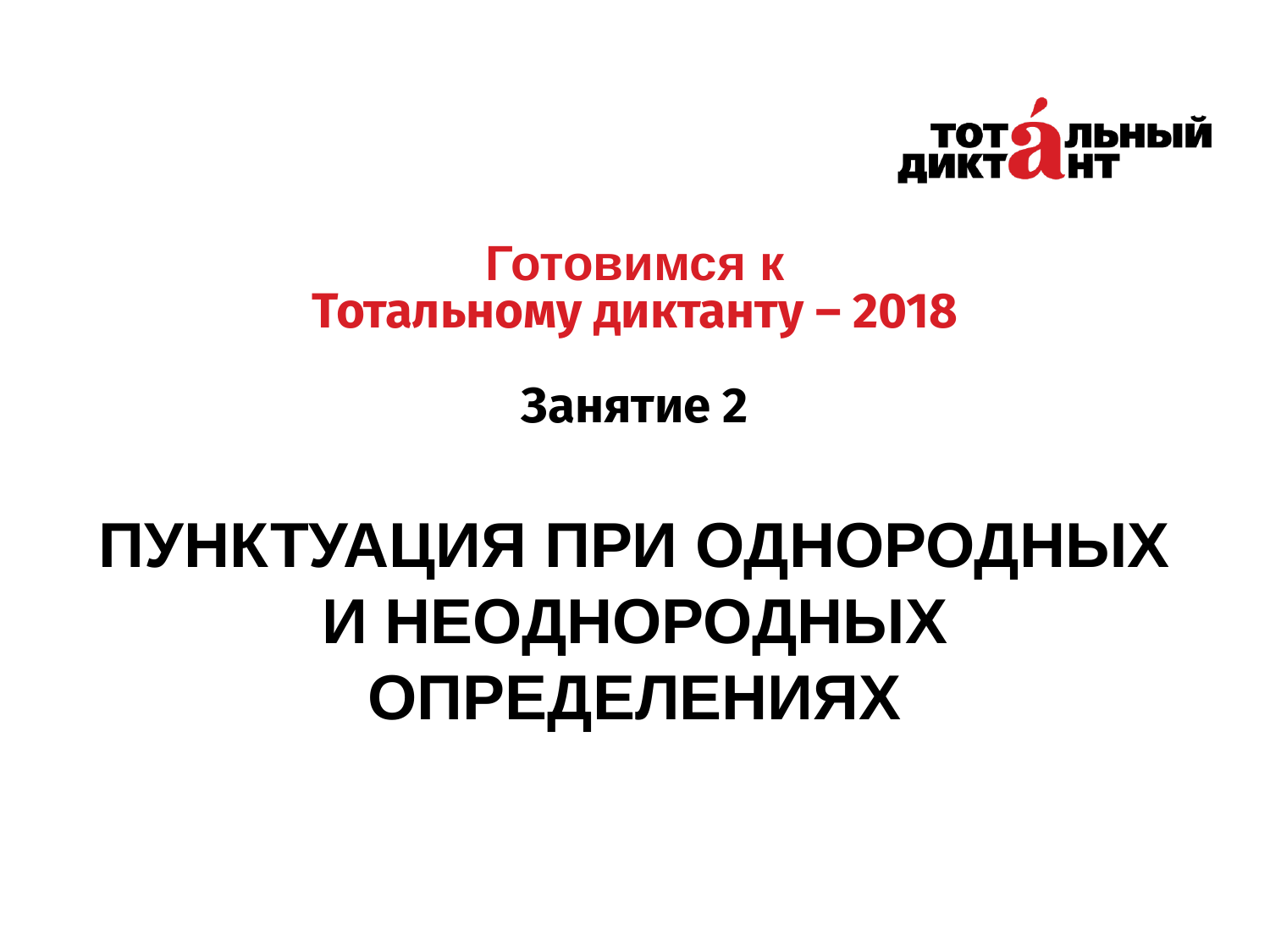

ПУНКТУАЦИЯ ПРИ ОДНОРОДНЫХ И НЕОДНОРОДНЫХ ОПРЕДЕЛЕНИЯХ
Готовимся к
Тотальному диктанту – 2018

Занятие 2